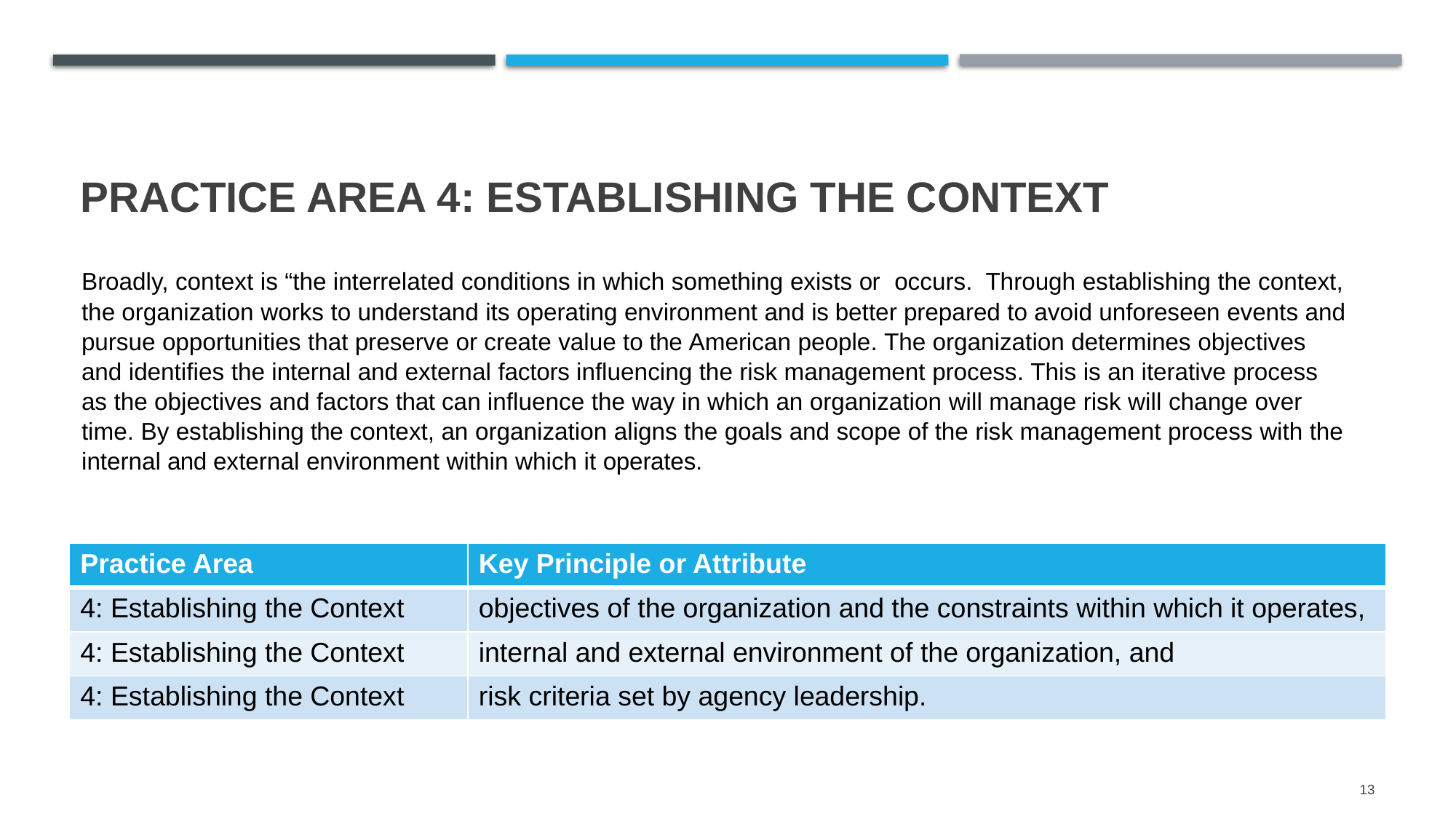

# Practice area 4: establishing the context
Broadly, context is “the interrelated conditions in which something exists or occurs.  Through establishing the context, the organization works to understand its operating environment and is better prepared to avoid unforeseen events and pursue opportunities that preserve or create value to the American people. The organization determines objectives and identifies the internal and external factors influencing the risk management process. This is an iterative process as the objectives and factors that can influence the way in which an organization will manage risk will change over time. By establishing the context, an organization aligns the goals and scope of the risk management process with the internal and external environment within which it operates.
| Practice Area | Key Principle or Attribute |
| --- | --- |
| 4: Establishing the Context | objectives of the organization and the constraints within which it operates, |
| 4: Establishing the Context | internal and external environment of the organization, and |
| 4: Establishing the Context | risk criteria set by agency leadership. |
13